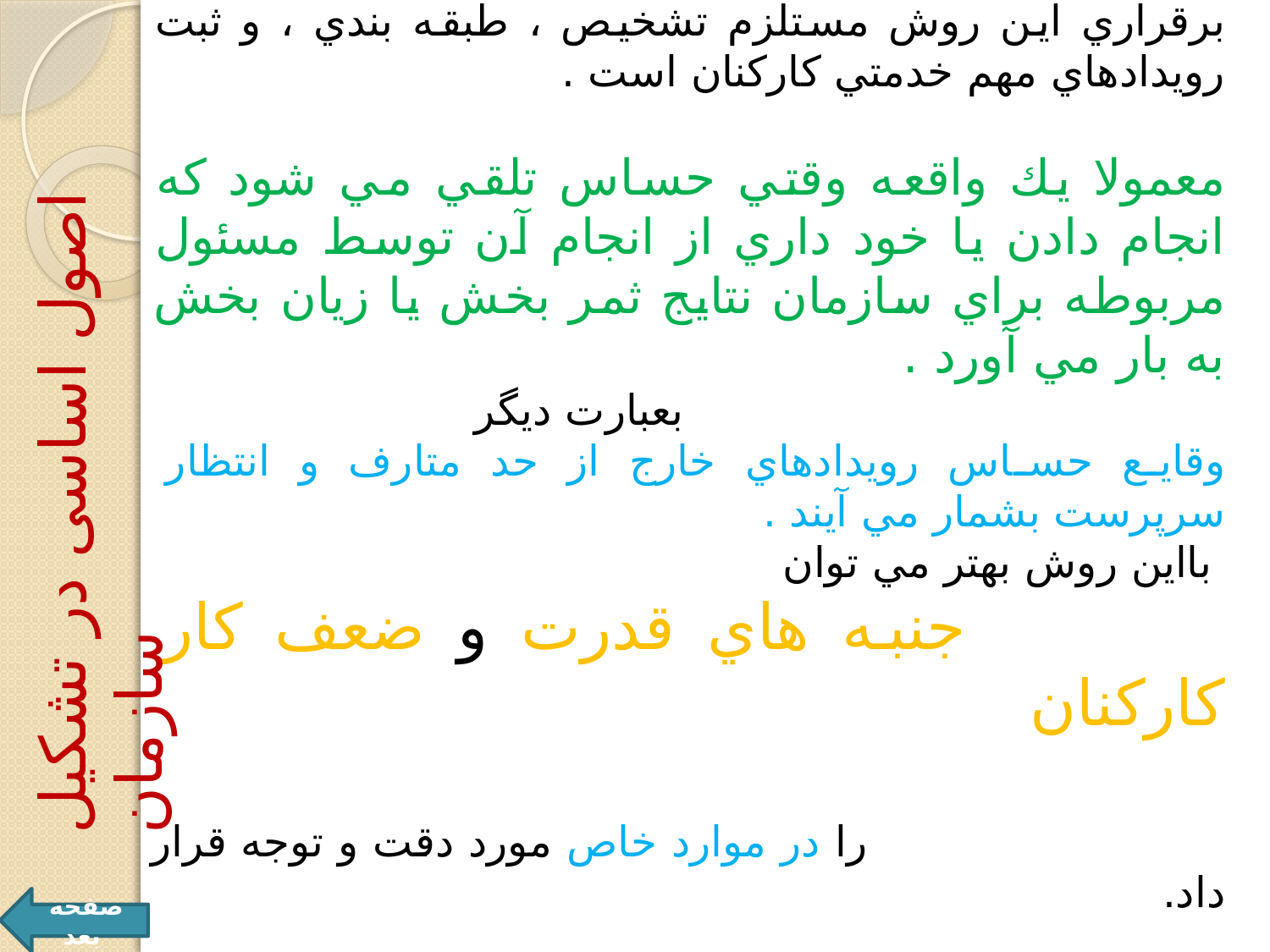

7- روش وقايع حساس :
برقراري اين روش مستلزم تشخيص ، طبقه بندي ، و ثبت رويدادهاي مهم خدمتي كاركنان است .

معمولا يك واقعه وقتي حساس تلقي مي شود كه انجام دادن يا خود داري از انجام آن توسط مسئول مربوطه براي سازمان نتايج ثمر بخش يا زيان بخش به بار مي آورد .
                                        بعبارت ديگر
وقايع حساس رويدادهاي خارج از حد متارف و انتظار سرپرست بشمار مي آيند .
 بااين روش بهتر مي توان
        جنبه هاي قدرت و ضعف كار كاركنان

                         را در موارد خاص مورد دقت و توجه قرار داد.
اصول اساسی در تشکیل سازمان
صفحه  بعد